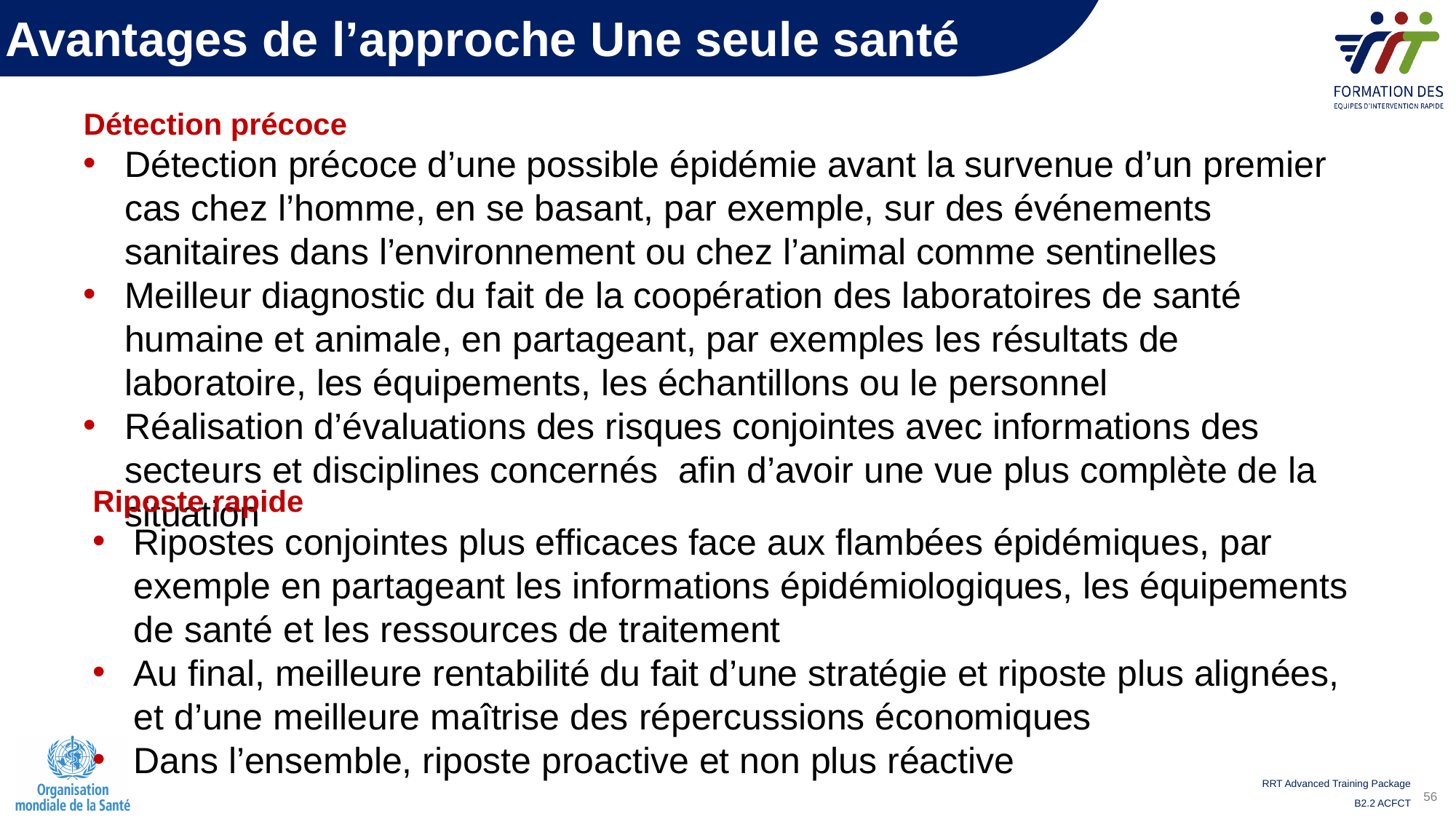

Avantages de l’approche Une seule santé
Détection précoce
Détection précoce d’une possible épidémie avant la survenue d’un premier cas chez l’homme, en se basant, par exemple, sur des événements sanitaires dans l’environnement ou chez l’animal comme sentinelles
Meilleur diagnostic du fait de la coopération des laboratoires de santé humaine et animale, en partageant, par exemples les résultats de laboratoire, les équipements, les échantillons ou le personnel
Réalisation d’évaluations des risques conjointes avec informations des secteurs et disciplines concernés  afin d’avoir une vue plus complète de la situation

Riposte rapide
Ripostes conjointes plus efficaces face aux flambées épidémiques, par exemple en partageant les informations épidémiologiques, les équipements de santé et les ressources de traitement
Au final, meilleure rentabilité du fait d’une stratégie et riposte plus alignées, et d’une meilleure maîtrise des répercussions économiques
Dans l’ensemble, riposte proactive et non plus réactive